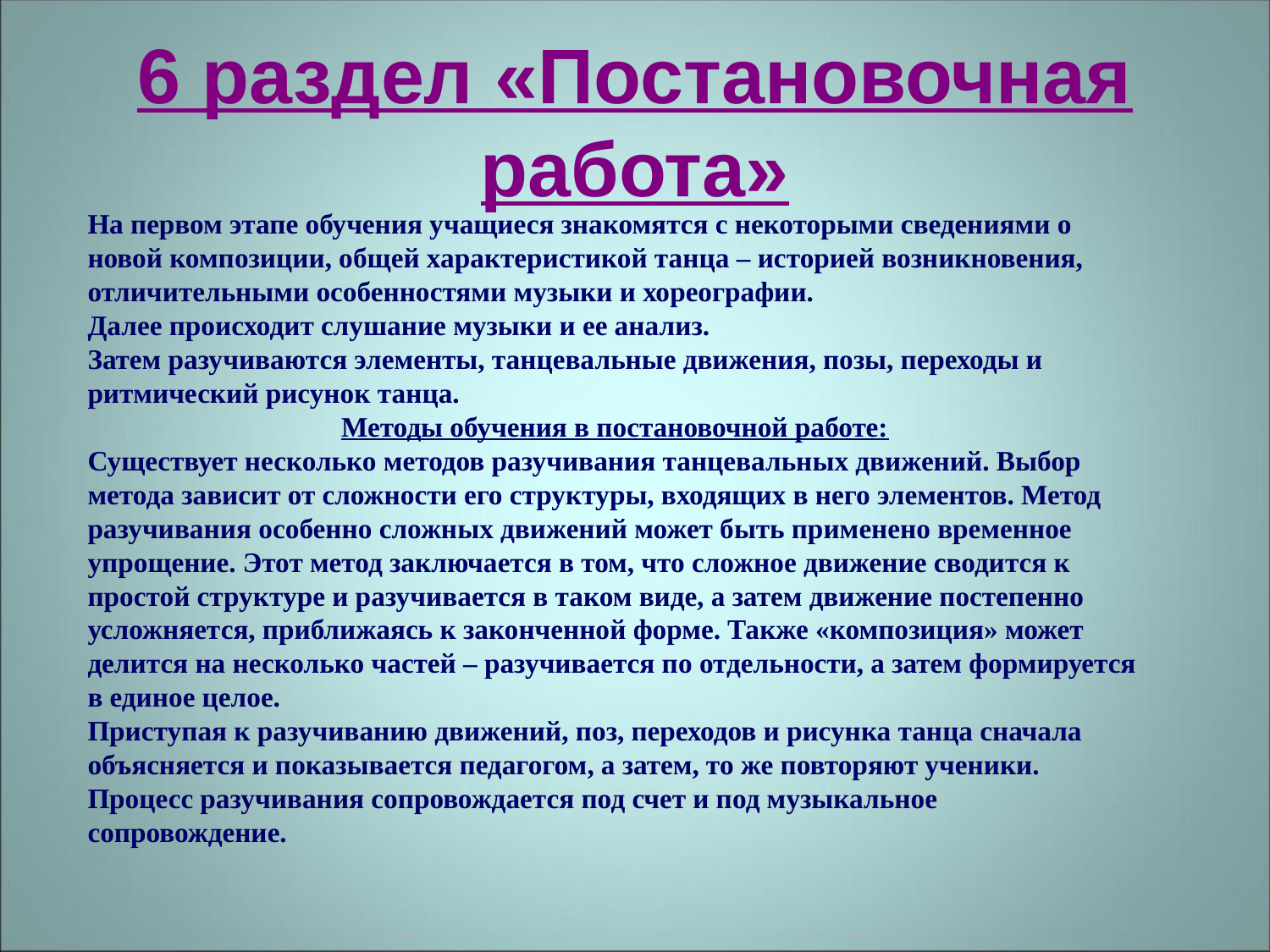

# 6 раздел «Постановочная работа»
На первом этапе обучения учащиеся знакомятся с некоторыми сведениями о новой композиции, общей характеристикой танца – историей возникновения, отличительными особенностями музыки и хореографии.
Далее происходит слушание музыки и ее анализ.
Затем разучиваются элементы, танцевальные движения, позы, переходы и ритмический рисунок танца.
Методы обучения в постановочной работе:
Существует несколько методов разучивания танцевальных движений. Выбор метода зависит от сложности его структуры, входящих в него элементов. Метод разучивания особенно сложных движений может быть применено временное упрощение. Этот метод заключается в том, что сложное движение сводится к простой структуре и разучивается в таком виде, а затем движение постепенно усложняется, приближаясь к законченной форме. Также «композиция» может делится на несколько частей – разучивается по отдельности, а затем формируется в единое целое.
Приступая к разучиванию движений, поз, переходов и рисунка танца сначала объясняется и показывается педагогом, а затем, то же повторяют ученики.
Процесс разучивания сопровождается под счет и под музыкальное сопровождение.